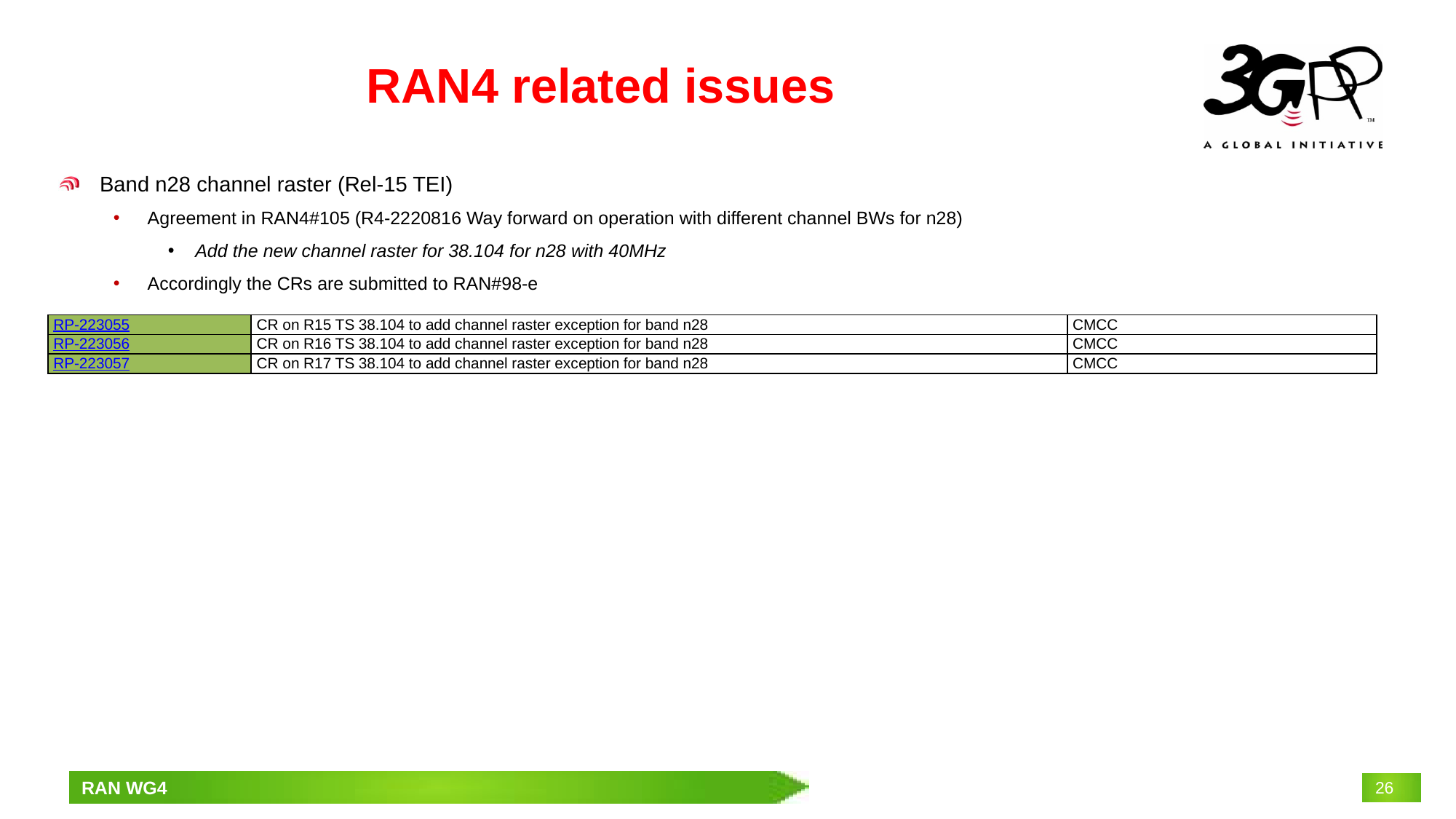

# RAN4 related issues
Band n28 channel raster (Rel-15 TEI)
Agreement in RAN4#105 (R4-2220816 Way forward on operation with different channel BWs for n28)
Add the new channel raster for 38.104 for n28 with 40MHz
Accordingly the CRs are submitted to RAN#98-e

| RP‑223055 | CR on R15 TS 38.104 to add channel raster exception for band n28 | CMCC |
| --- | --- | --- |
| RP‑223056 | CR on R16 TS 38.104 to add channel raster exception for band n28 | CMCC |
| RP‑223057 | CR on R17 TS 38.104 to add channel raster exception for band n28 | CMCC |